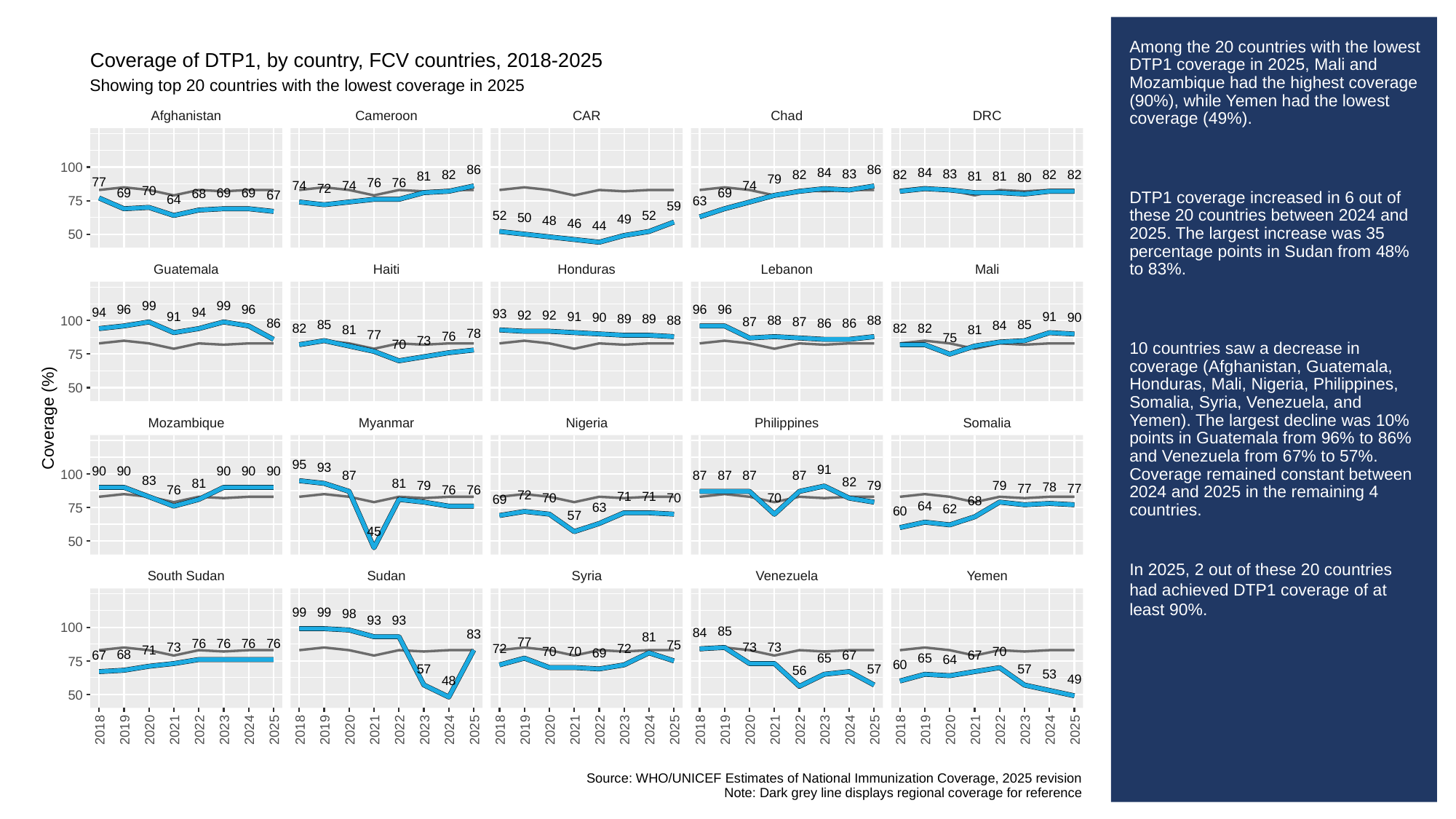

# Among the 20 countries with the lowest DTP1 coverage in 2025, Mali and Mozambique had the highest coverage (90%), while Yemen had the lowest coverage (49%).

DTP1 coverage increased in 6 out of these 20 countries between 2024 and 2025. The largest increase was 35 percentage points in Sudan from 48% to 83%.

10 countries saw a decrease in coverage (Afghanistan, Guatemala, Honduras, Mali, Nigeria, Philippines, Somalia, Syria, Venezuela, and Yemen). The largest decline was 10% points in Guatemala from 96% to 86% and Venezuela from 67% to 57%. Coverage remained constant between 2024 and 2025 in the remaining 4 countries.

In 2025, 2 out of these 20 countries had achieved DTP1 coverage of at least 90%.

Coverage of DTP1, by country, FCV countries, 2018-2025
Showing top 20 countries with the lowest coverage in 2025
Afghanistan
Cameroon
CAR
Chad
DRC

100
86
86

84
84
83
83
82
82
82
82
82
81
81
81
80
79
77
76
76
74
74
74
72

70

69
69
69
69

68
67
64
63
75

59
52
52
50
49
48

46
44

50

Guatemala
Haiti
Honduras
Lebanon
Mali

99
99

96
96
96
96
94
94
93
92
92
91
91
91
90
90
89
89
88
88
88
100
87
87
86
86
86
85
85

84

82
82
82
81
81

78

77
76

75
73

70

75

50

Coverage (%)
Mozambique
Myanmar
Nigeria
Philippines
Somalia

95
93
91
90
90
90
90
90
100
87
87
87
87
87

83
82
81
81

79
79
79
78
77
77
76
76
76

72

71
71
70
70
70

69
68
64

63
75
62
60

57

45
50

South Sudan
Sudan
Syria
Venezuela
Yemen

99
99
98

93
93
100
85

84

83
81
77
76
76
76
76
75
73
73
73
72
72

71
70
70
70

69
68
67
67
67

65
65
64
75

60

57
57
57
56

53
49
48

50

2018
2019
2020
2021
2022
2023
2024
2025
2018
2019
2020
2021
2022
2023
2024
2025
2018
2019
2020
2021
2022
2023
2024
2025
2018
2019
2020
2021
2022
2023
2024
2025
2018
2019
2020
2021
2022
2023
2024
2025
Source: WHO/UNICEF Estimates of National Immunization Coverage, 2025 revision
Note: Dark grey line displays regional coverage for reference